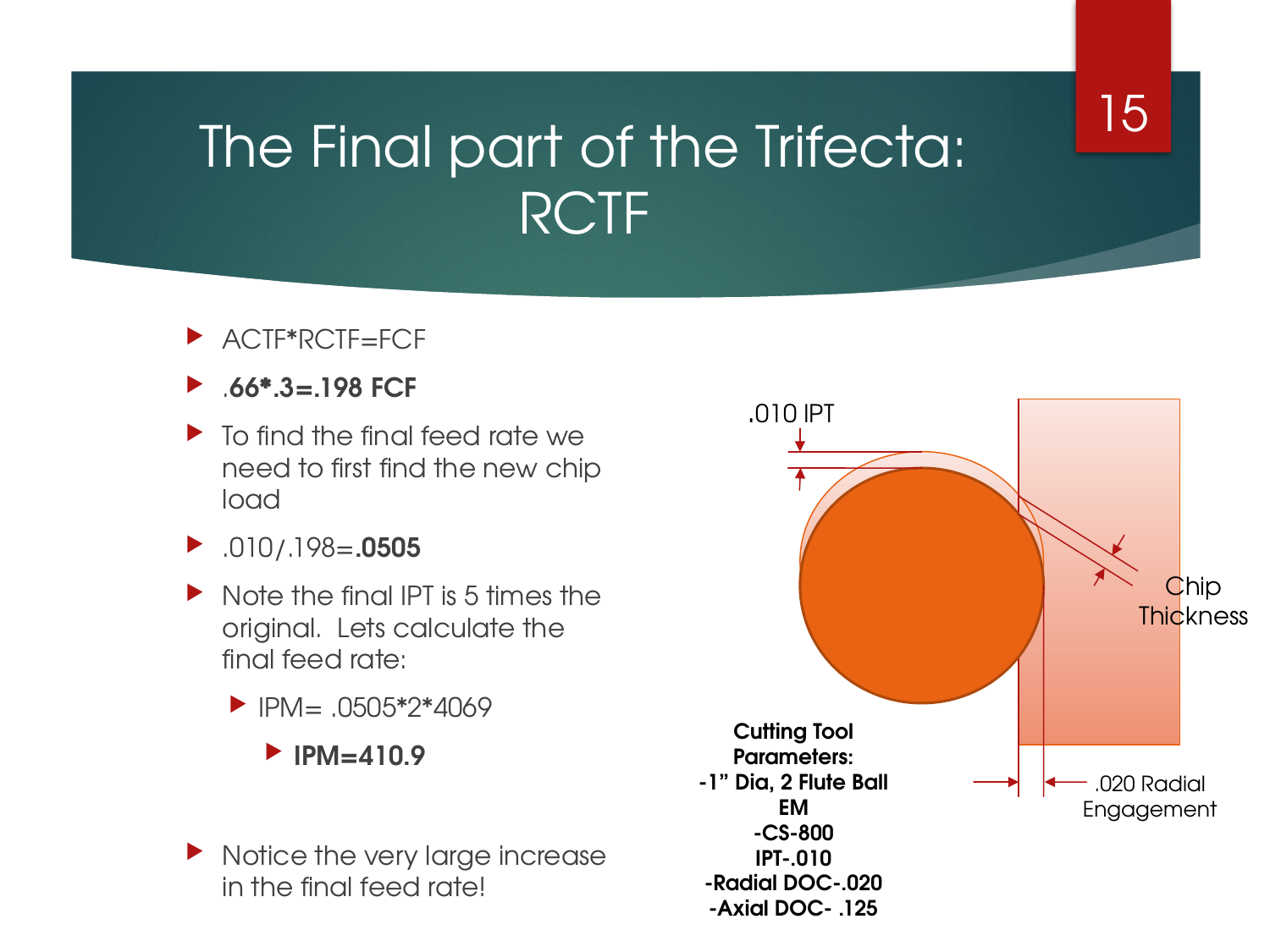

15
# The Final part of the Trifecta: RCTF
ACTF*RCTF=FCF
.66*.3=.198 FCF
To find the final feed rate we need to first find the new chip load
.010/.198=.0505
Note the final IPT is 5 times the original.  Lets calculate the final feed rate:
IPM= .0505*2*4069
IPM=410.9

Notice the very large increase in the final feed rate!

.010 IPT

Chip Thickness
Cutting Tool Parameters:
-1” Dia, 2 Flute Ball EM
-CS-800
IPT-.010
-Radial DOC-.020
-Axial DOC- .125
.020 Radial Engagement